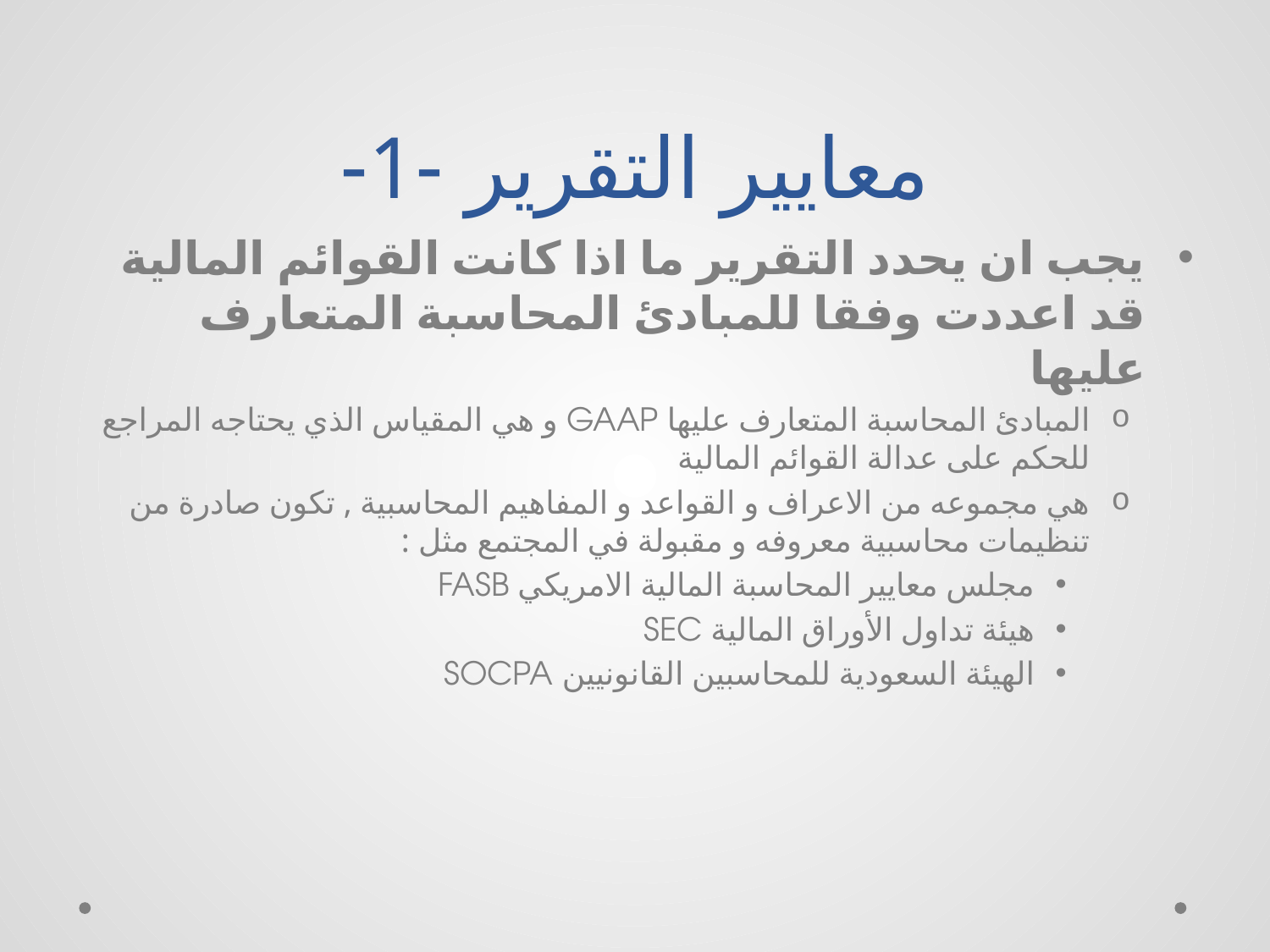

# معايير التقرير -1-
يجب ان يحدد التقرير ما اذا كانت القوائم المالية قد اعددت وفقا للمبادئ المحاسبة المتعارف عليها
المبادئ المحاسبة المتعارف عليها GAAP و هي المقياس الذي يحتاجه المراجع للحكم على عدالة القوائم المالية
هي مجموعه من الاعراف و القواعد و المفاهيم المحاسبية , تكون صادرة من تنظيمات محاسبية معروفه و مقبولة في المجتمع مثل :
مجلس معايير المحاسبة المالية الامريكي FASB
هيئة تداول الأوراق المالية SEC
الهيئة السعودية للمحاسبين القانونيين SOCPA